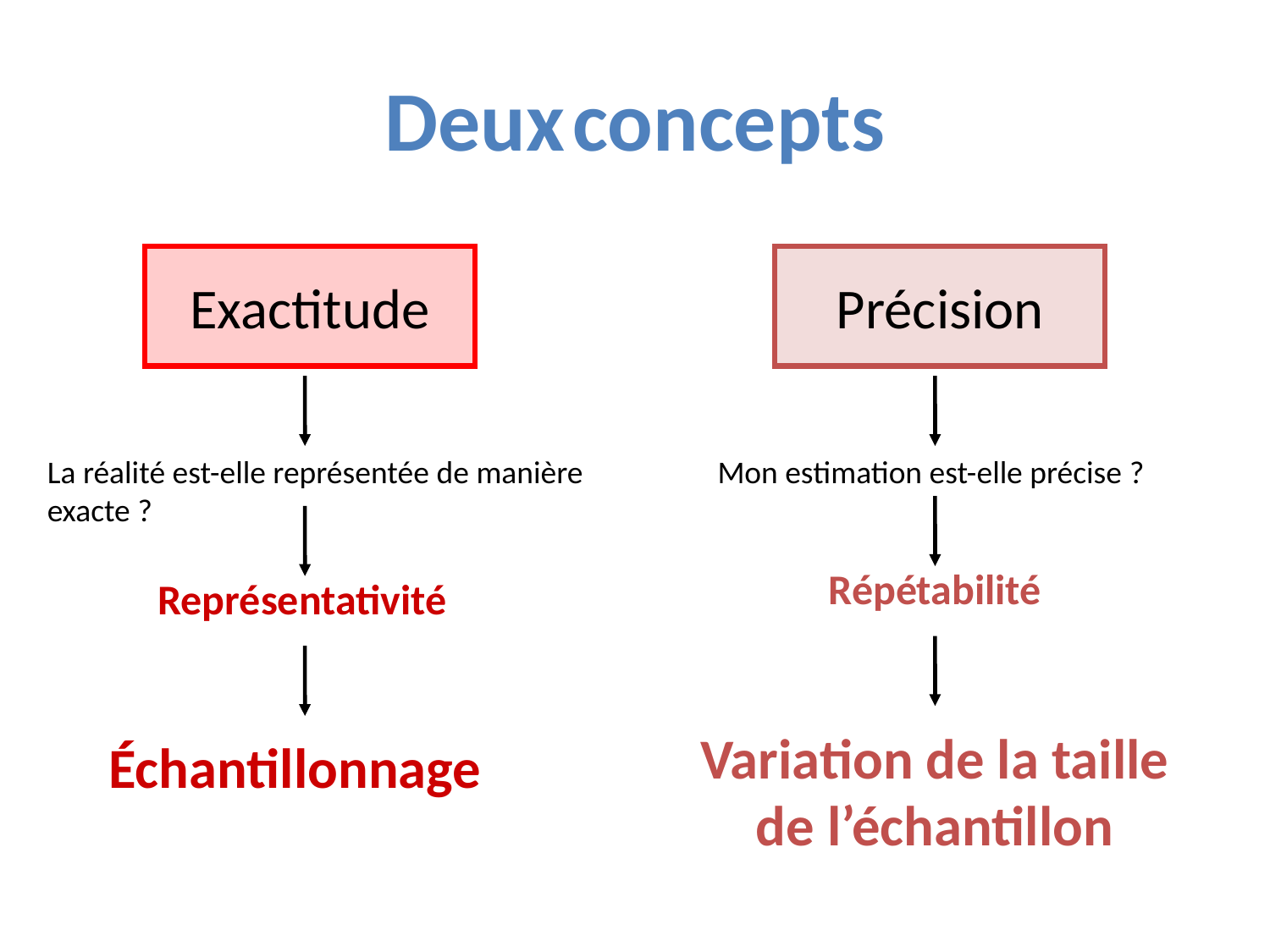

Deux concepts
Exactitude
Précision

La réalité est-elle représentée de manière exacte ?
Mon estimation est-elle précise ?

Répétabilité
Représentativité

Variation de la taille de l’échantillon
Échantillonnage